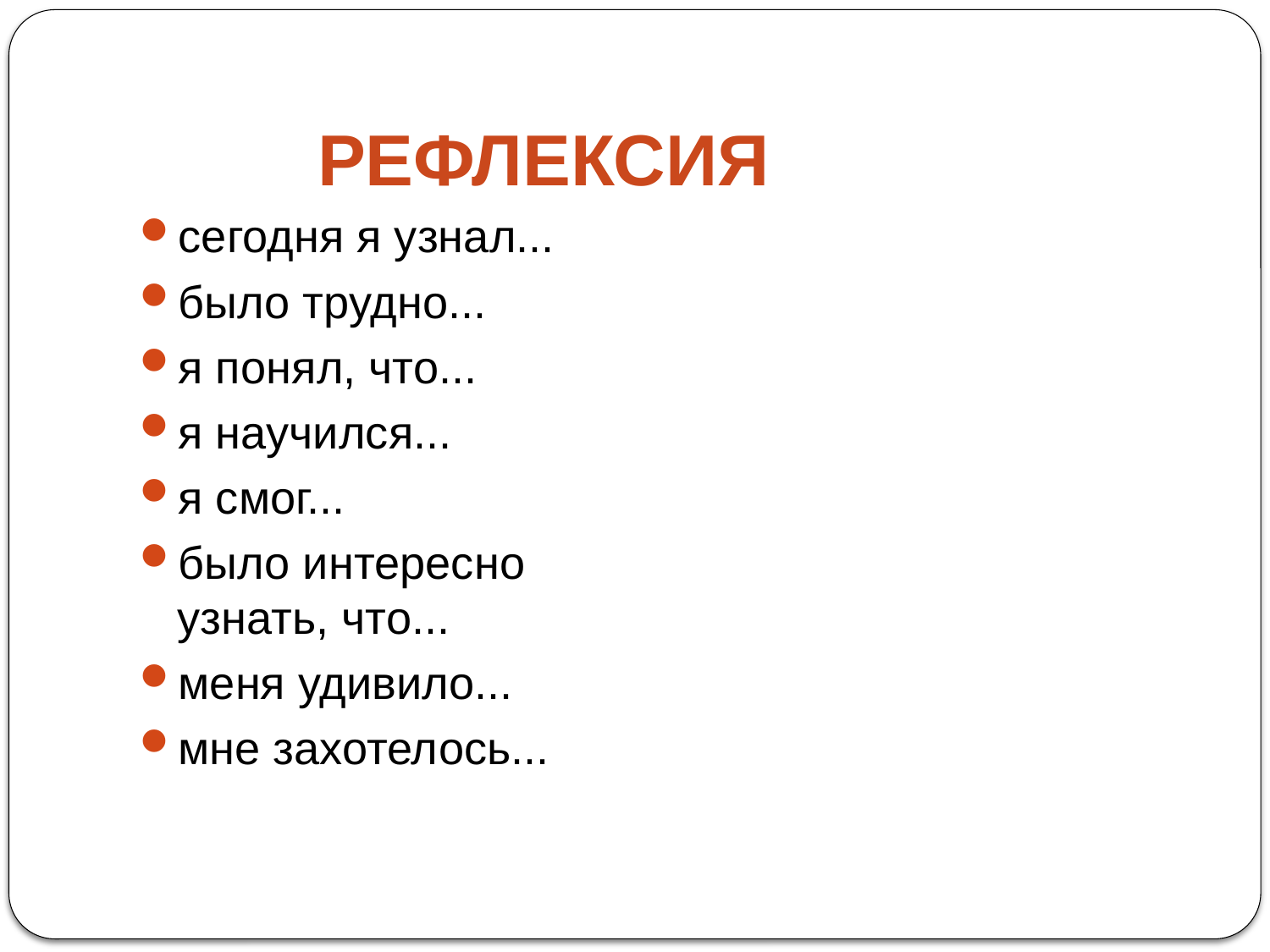

# Рефлексия
сегодня я узнал...
было трудно...
я понял, что...
я научился...
я смог...
было интересно узнать, что...
меня удивило...
мне захотелось...